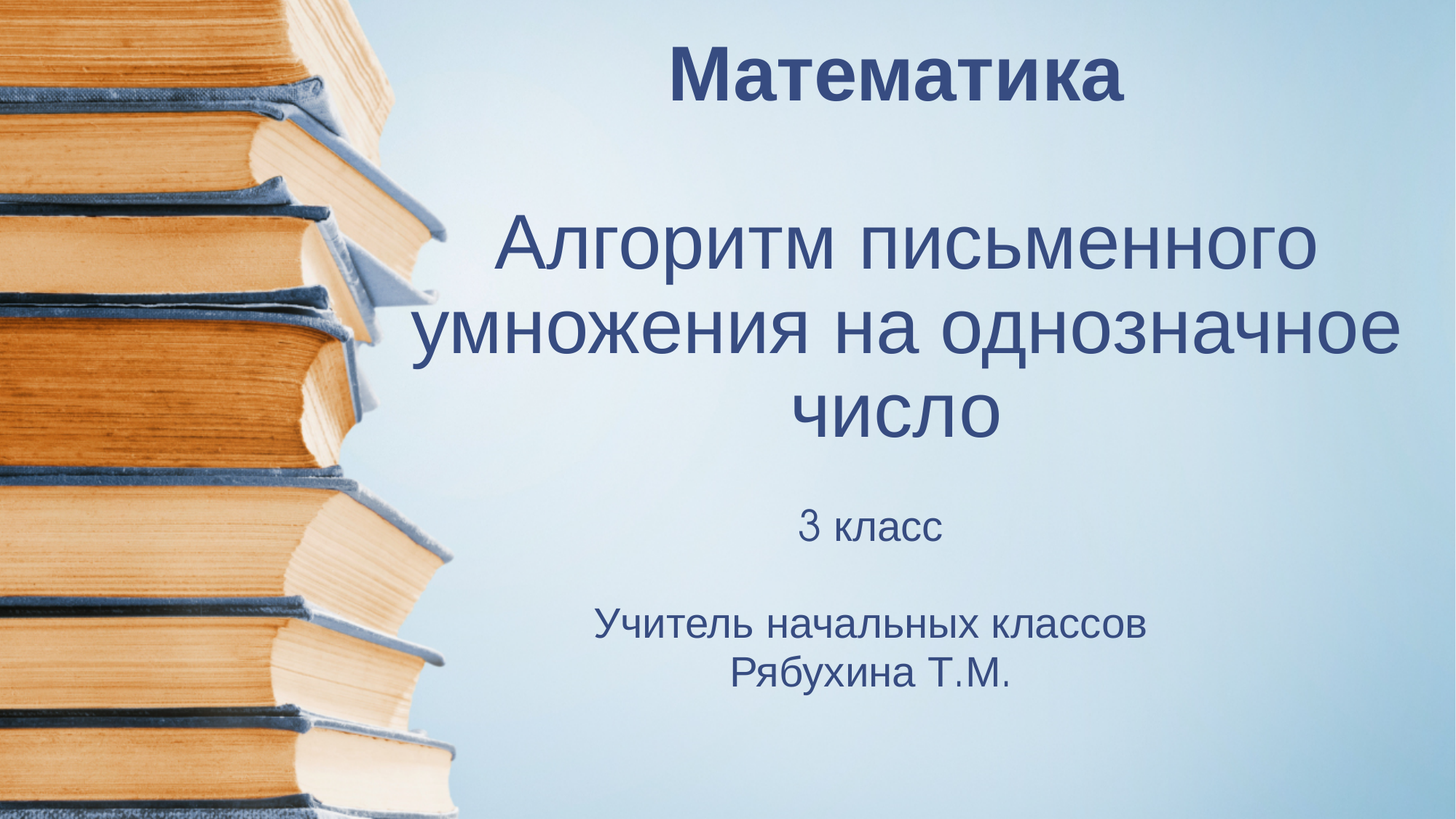

# Математика Алгоритм письменного умножения на однозначное число
3 класс

Учитель начальных классов
Рябухина Т.М.